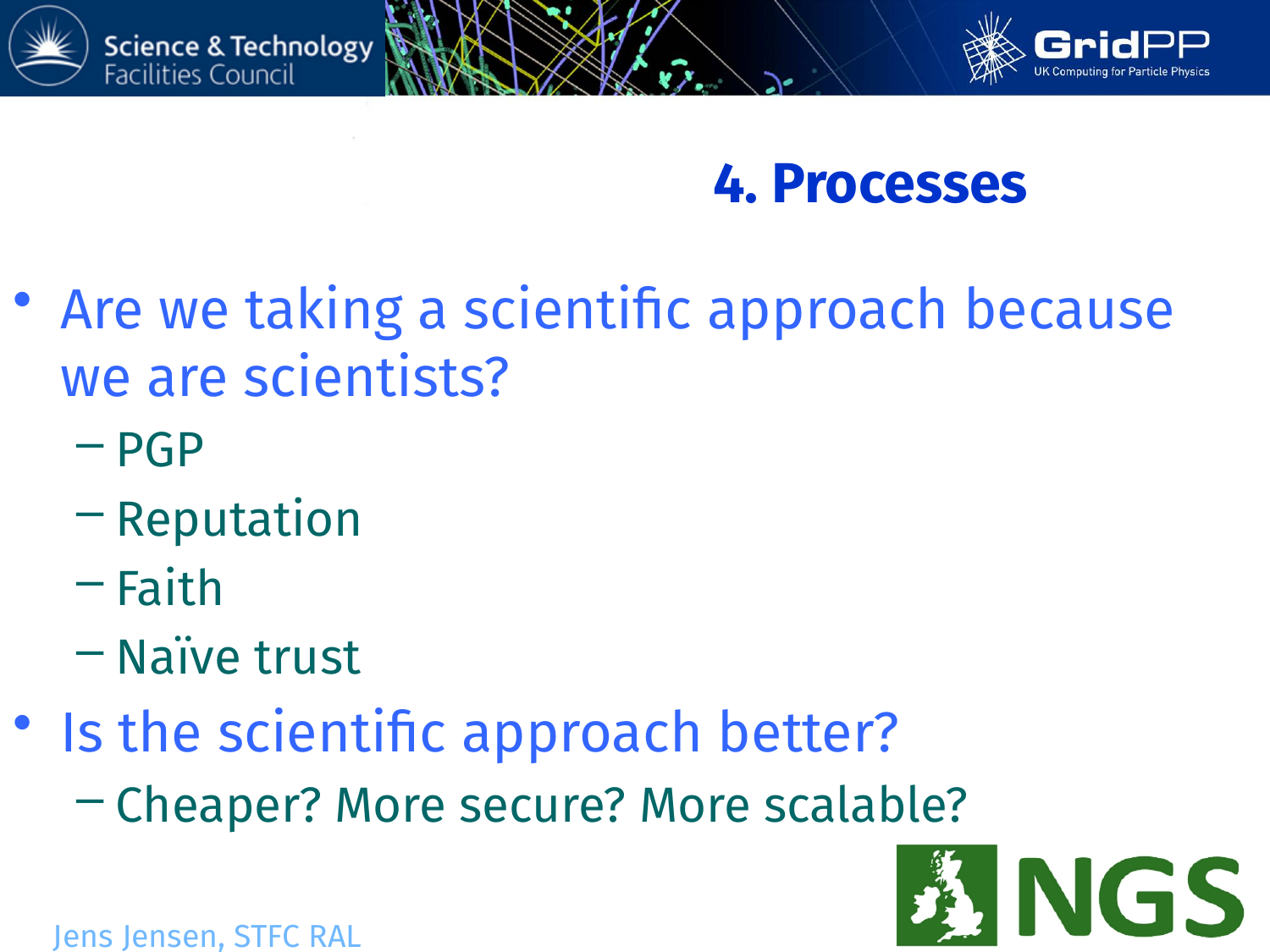

# 4. Processes
Are we taking a scientific approach because we are scientists?
PGP
Reputation
Faith
Naïve trust
Is the scientific approach better?
Cheaper? More secure? More scalable?